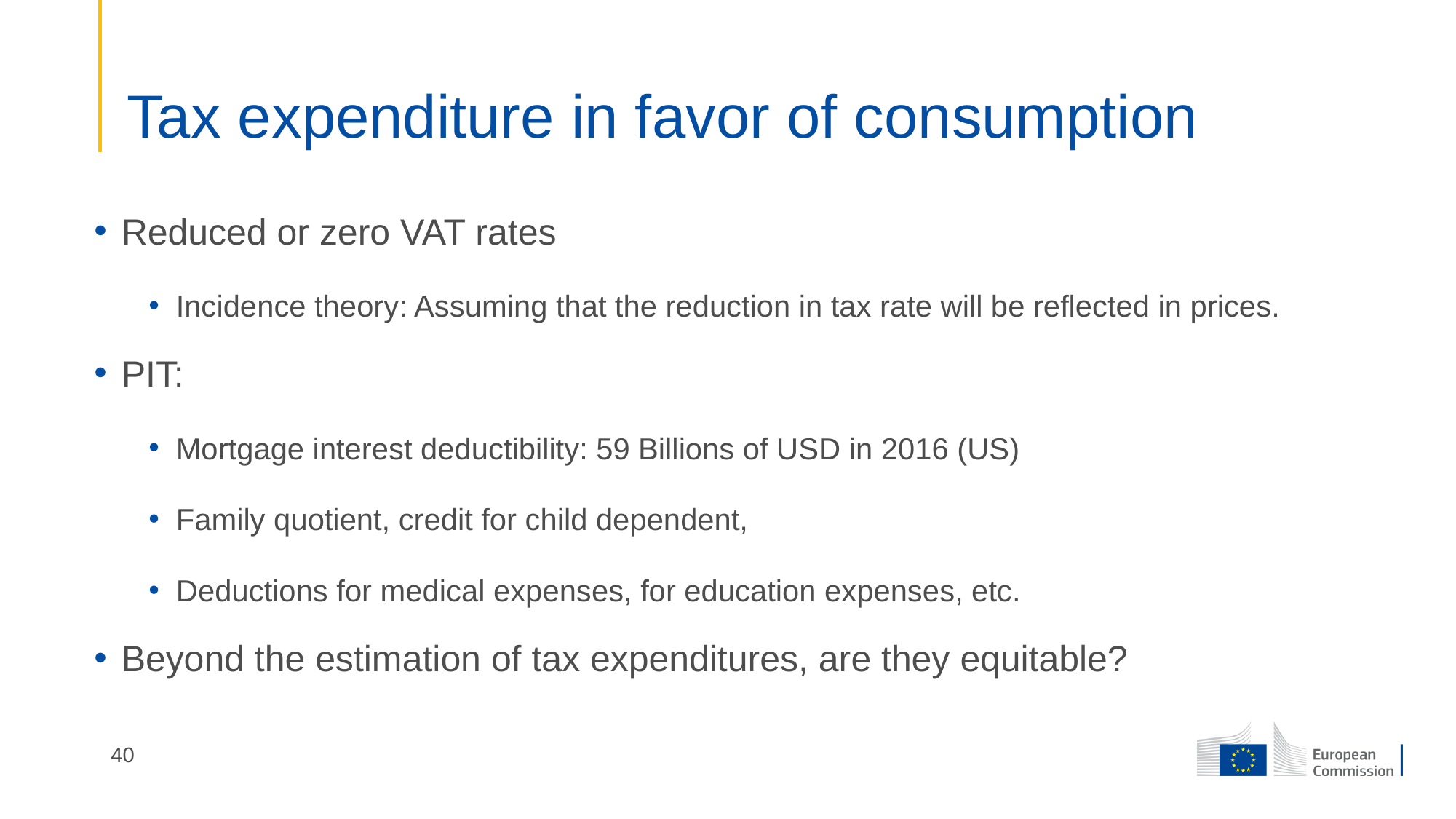

# Tax expenditure in favor of consumption
Reduced or zero VAT rates
Incidence theory: Assuming that the reduction in tax rate will be reflected in prices.
PIT:
Mortgage interest deductibility: 59 Billions of USD in 2016 (US)
Family quotient, credit for child dependent,
Deductions for medical expenses, for education expenses, etc.
Beyond the estimation of tax expenditures, are they equitable?
40